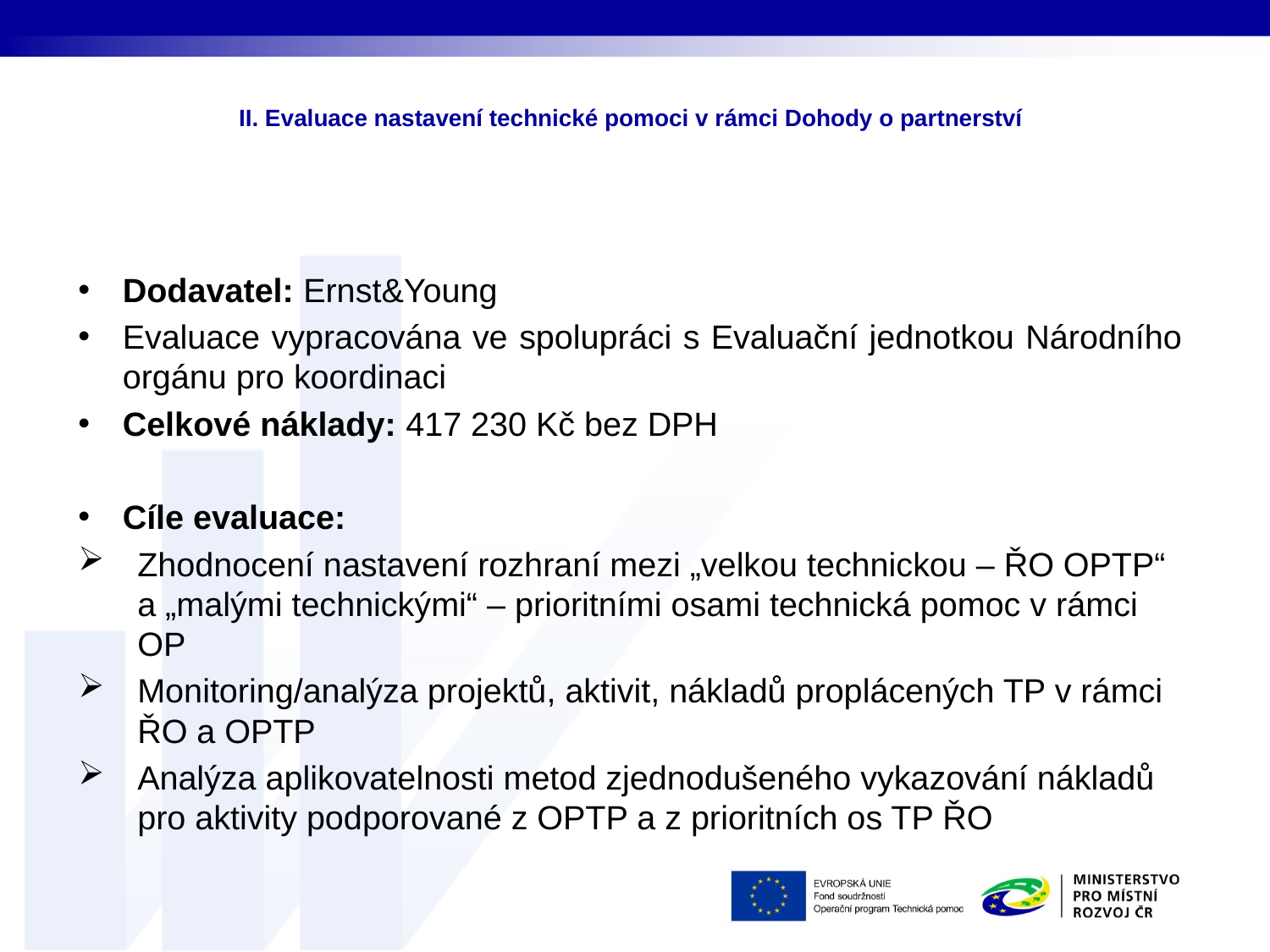

# II. Evaluace nastavení technické pomoci v rámci Dohody o partnerství

Dodavatel: Ernst&Young
Evaluace vypracována ve spolupráci s Evaluační jednotkou Národního orgánu pro koordinaci
Celkové náklady: 417 230 Kč bez DPH

Cíle evaluace:
Zhodnocení nastavení rozhraní mezi „velkou technickou – ŘO OPTP“ a „malými technickými“ – prioritními osami technická pomoc v rámci OP
Monitoring/analýza projektů, aktivit, nákladů proplácených TP v rámci ŘO a OPTP
Analýza aplikovatelnosti metod zjednodušeného vykazování nákladů pro aktivity podporované z OPTP a z prioritních os TP ŘO